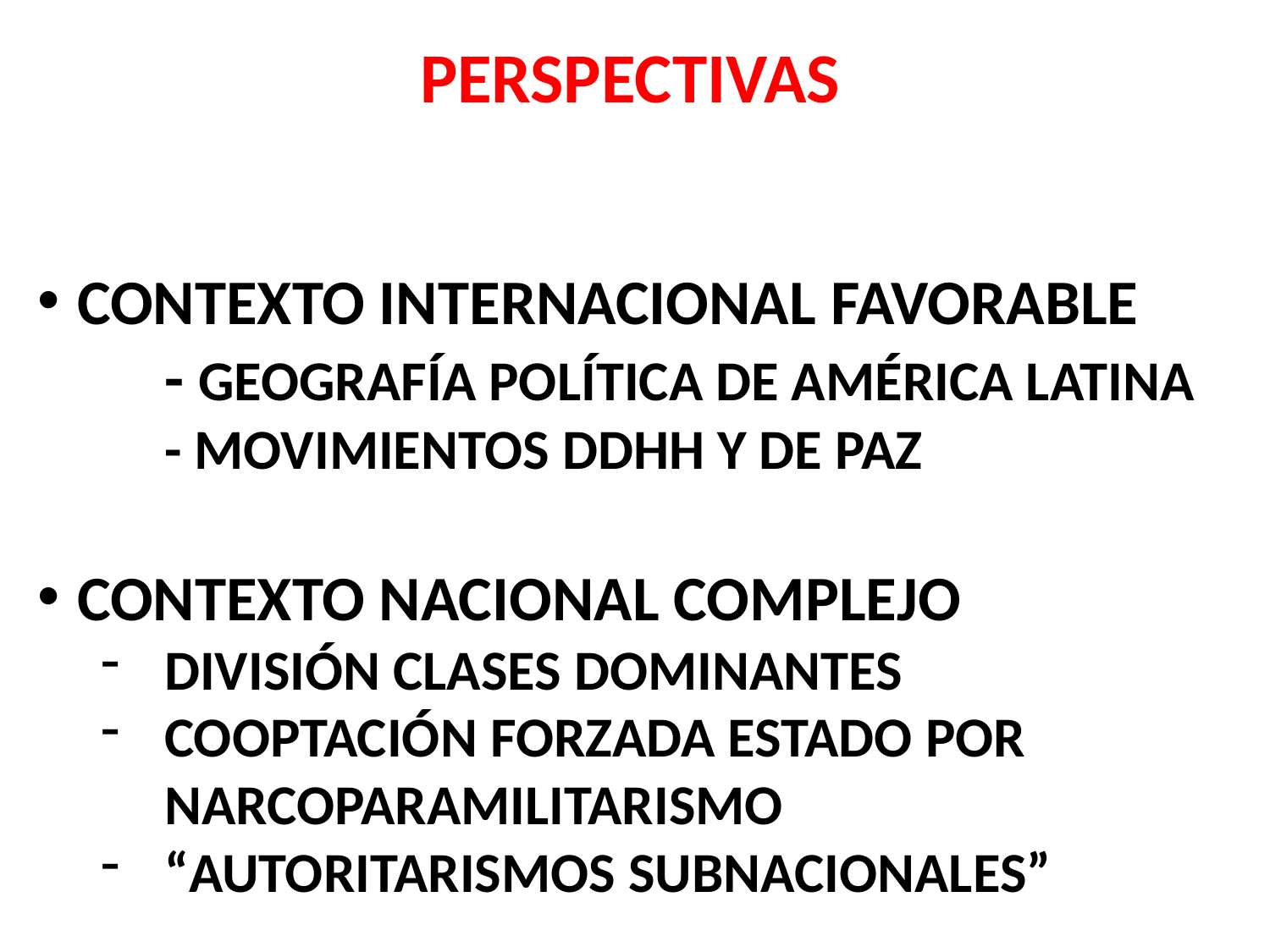

PERSPECTIVAS

CONTEXTO INTERNACIONAL FAVORABLE
	- GEOGRAFÍA POLÍTICA DE AMÉRICA LATINA
	- MOVIMIENTOS DDHH Y DE PAZ

CONTEXTO NACIONAL COMPLEJO
DIVISIÓN CLASES DOMINANTES
COOPTACIÓN FORZADA ESTADO POR NARCOPARAMILITARISMO
“AUTORITARISMOS SUBNACIONALES”